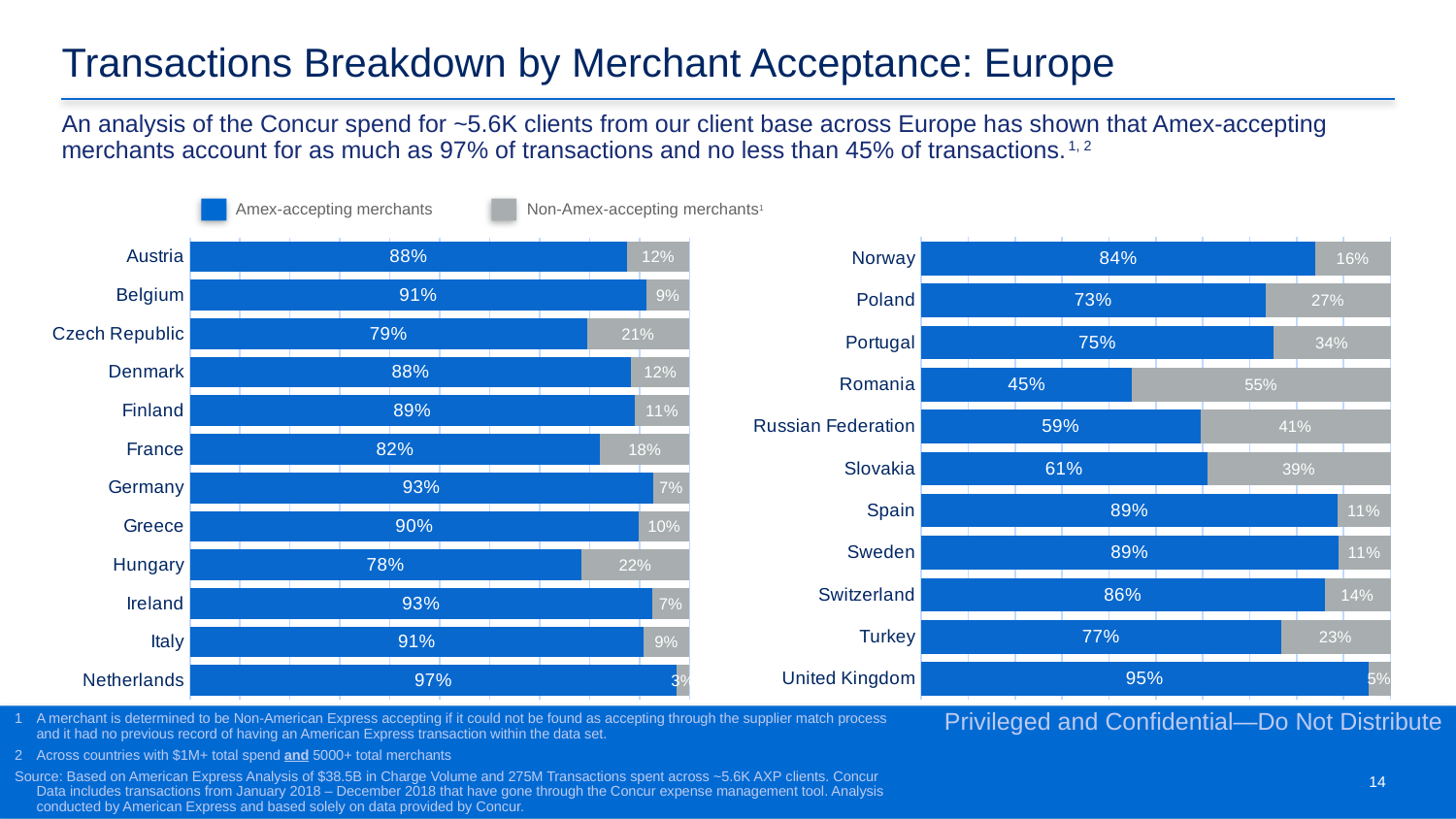

# Transactions Breakdown by Merchant Acceptance: Europe
An analysis of the Concur spend for ~5.6K clients from our client base across Europe has shown that Amex-accepting merchants account for as much as 97% of transactions and no less than 45% of transactions.1, 2
Non-Amex-accepting merchants1

Amex-accepting merchants

### Chart

| Category | Accepting Merchants1 | Non-accepting Merchants |
|---|---|---|
| Austria | 0.875118425508747 | 0.124881574491253 |
| Belgium | 0.913642308180785 | 0.0863576918192147 |
| Czech Republic | 0.794818549217311 | 0.205181450782688 |
| Denmark | 0.883062647521814 | 0.116937352478186 |
| Finland | 0.89077139310025 | 0.10922860689975 |
| France | 0.821026464064884 | 0.178973535935116 |
| Germany | 0.927154741720439 | 0.0728452582795604 |
| Greece | 0.898852795021897 | 0.101147204978103 |
| Hungary | 0.782984081302275 | 0.217015918697725 |
| Ireland | 0.925375690720388 | 0.0746243092796117 |
| Italy | 0.908304824457119 | 0.0916951755428808 |
| Netherlands | 0.974725759639875 | 0.0252742403601256 |

### Chart

| Category | Accepting Merchants1 | Non-accepting Merchants |
|---|---|---|
| Norway | 0.840074249541432 | 0.159925750458568 |
| Poland | 0.733610761637472 | 0.266389238362528 |
| Portugal | 0.750986560766641 | 0.249013439233359 |
| Romania | 0.449757916947565 | 0.550242083052435 |
| Russian Federation | 0.594821117648934 | 0.405178882351067 |
| Slovakia | 0.609523124505502 | 0.390476875494498 |
| Spain | 0.887419555816749 | 0.112580444183251 |
| Sweden | 0.888442911211972 | 0.111557088788028 |
| Switzerland | 0.859593877306678 | 0.140406122693322 |
| Turkey | 0.766608233544965 | 0.233391766455035 |
| United Kingdom | 0.952496667076333 | 0.0475033329236664 |

14